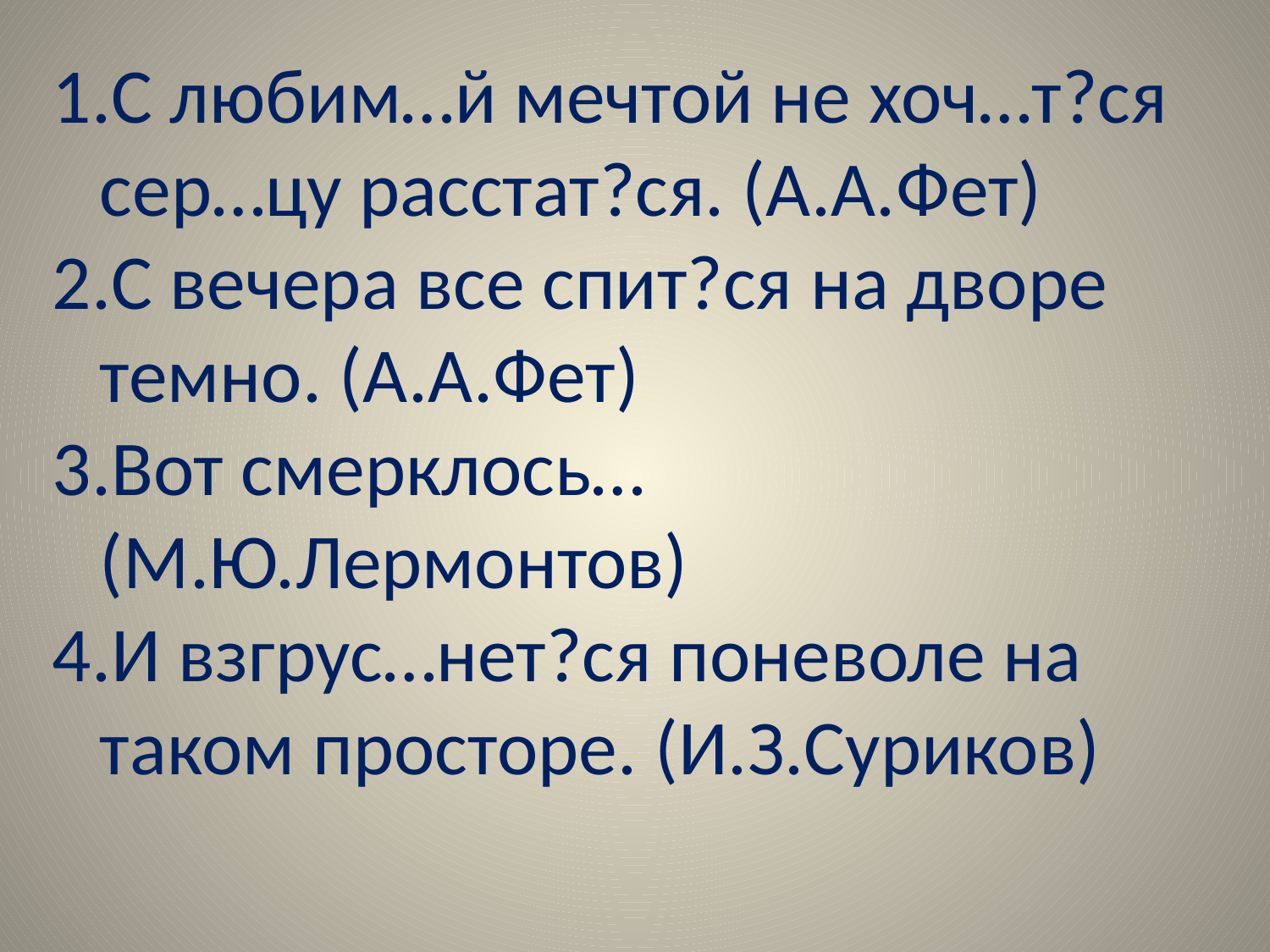

С любим…й мечтой не хоч…т?ся сер…цу расстат?ся. (А.А.Фет)
С вечера все спит?ся на дворе темно. (А.А.Фет)
Вот смерклось… (М.Ю.Лермонтов)
И взгрус…нет?ся поневоле на таком просторе. (И.З.Суриков)